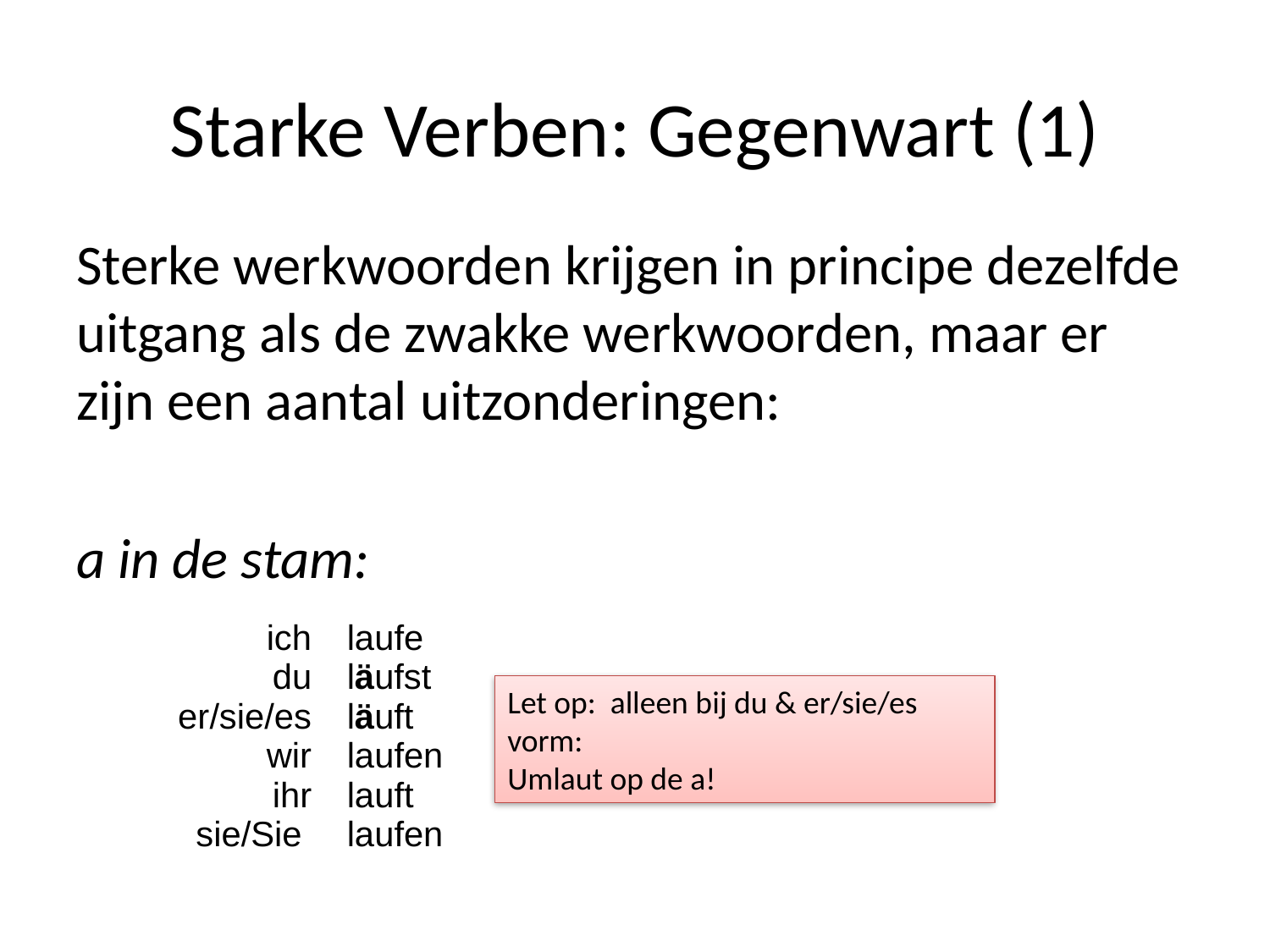

# Starke Verben: Gegenwart (1)
Sterke werkwoorden krijgen in principe dezelfde uitgang als de zwakke werkwoorden, maar er zijn een aantal uitzonderingen:

a in de stam:

| ich  du  er/sie/es  wir  ihr  sie/Sie | laufe läufst läuft laufen lauft laufen |
| --- | --- |
Let op:  alleen bij du & er/sie/es vorm:
Umlaut op de a!